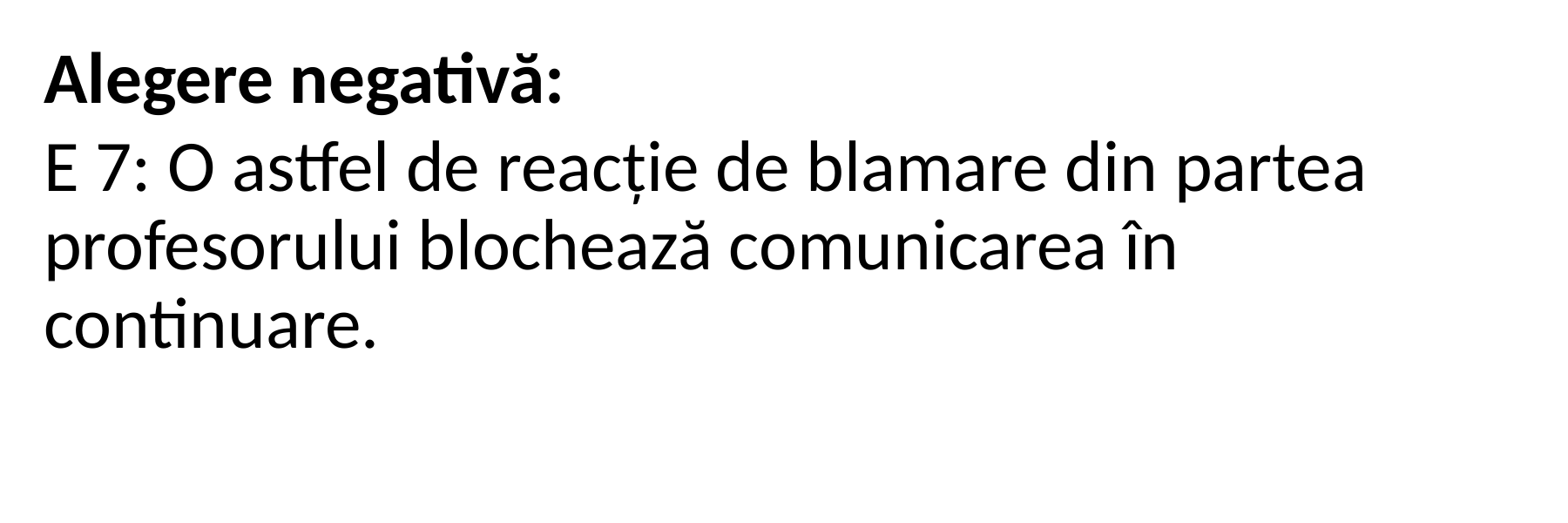

Alegere negativă:
E 7: O astfel de reacție de blamare din partea profesorului blochează comunicarea în continuare.